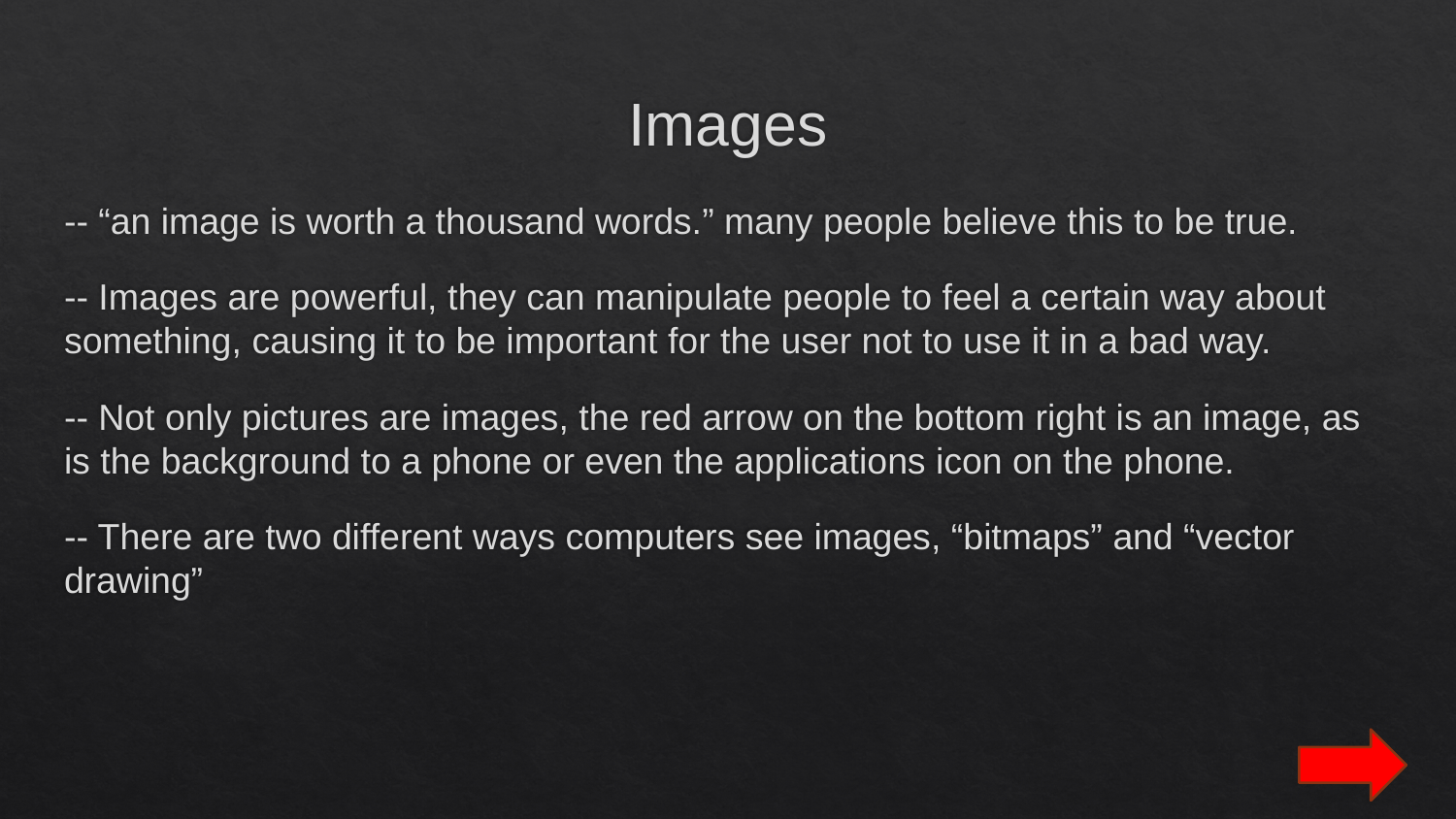

# Images
-- “an image is worth a thousand words.” many people believe this to be true.
-- Images are powerful, they can manipulate people to feel a certain way about something, causing it to be important for the user not to use it in a bad way.
-- Not only pictures are images, the red arrow on the bottom right is an image, as is the background to a phone or even the applications icon on the phone.
-- There are two different ways computers see images, “bitmaps” and “vector drawing”